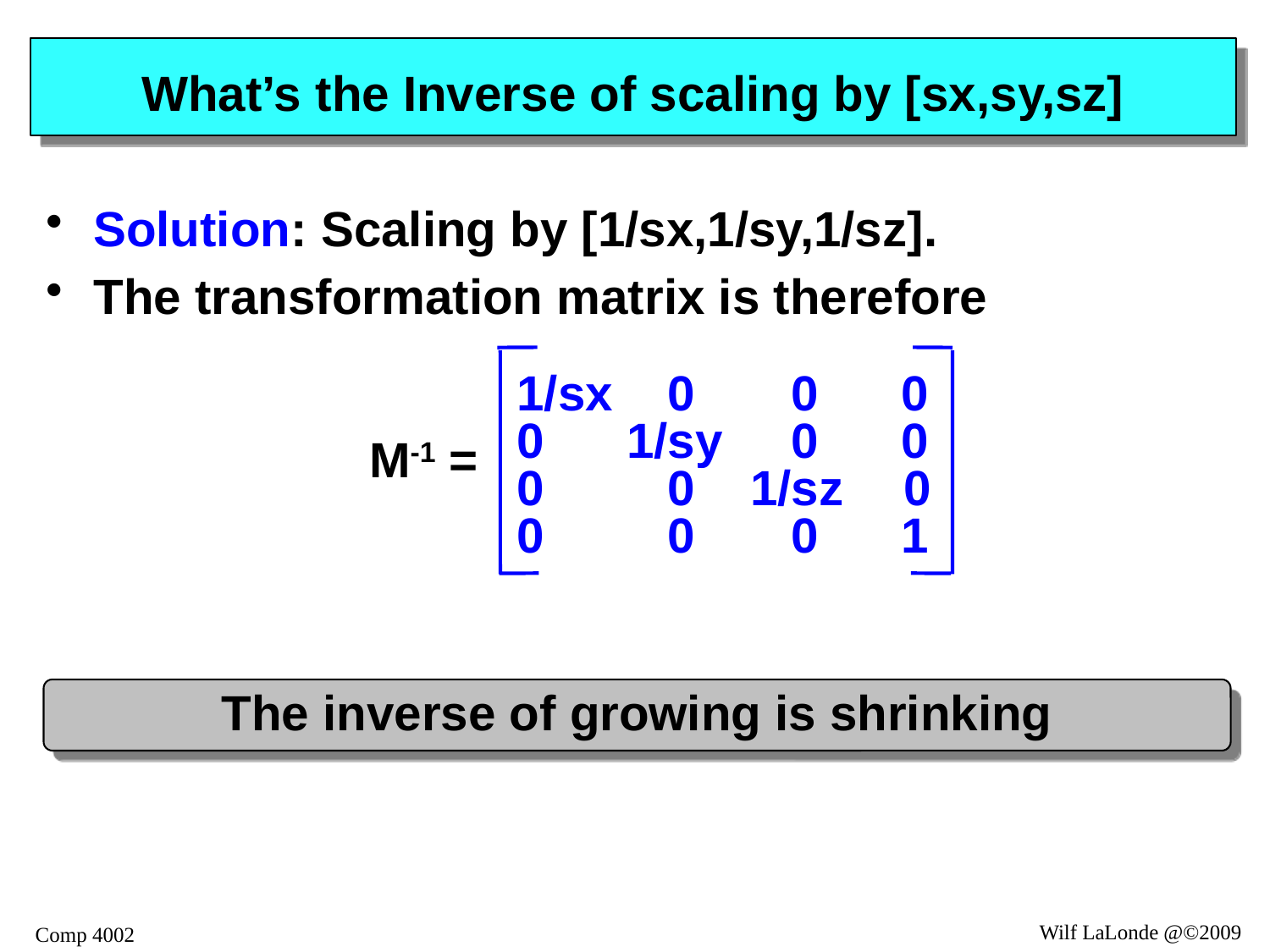

# What’s the Inverse of scaling by [sx,sy,sz]
Solution: Scaling by [1/sx,1/sy,1/sz].
The transformation matrix is therefore

1/sx    0       0      0
0      1/sy     0      0
0         0    1/sz     0
0         0       0      1
M-1 =
The inverse of growing is shrinking